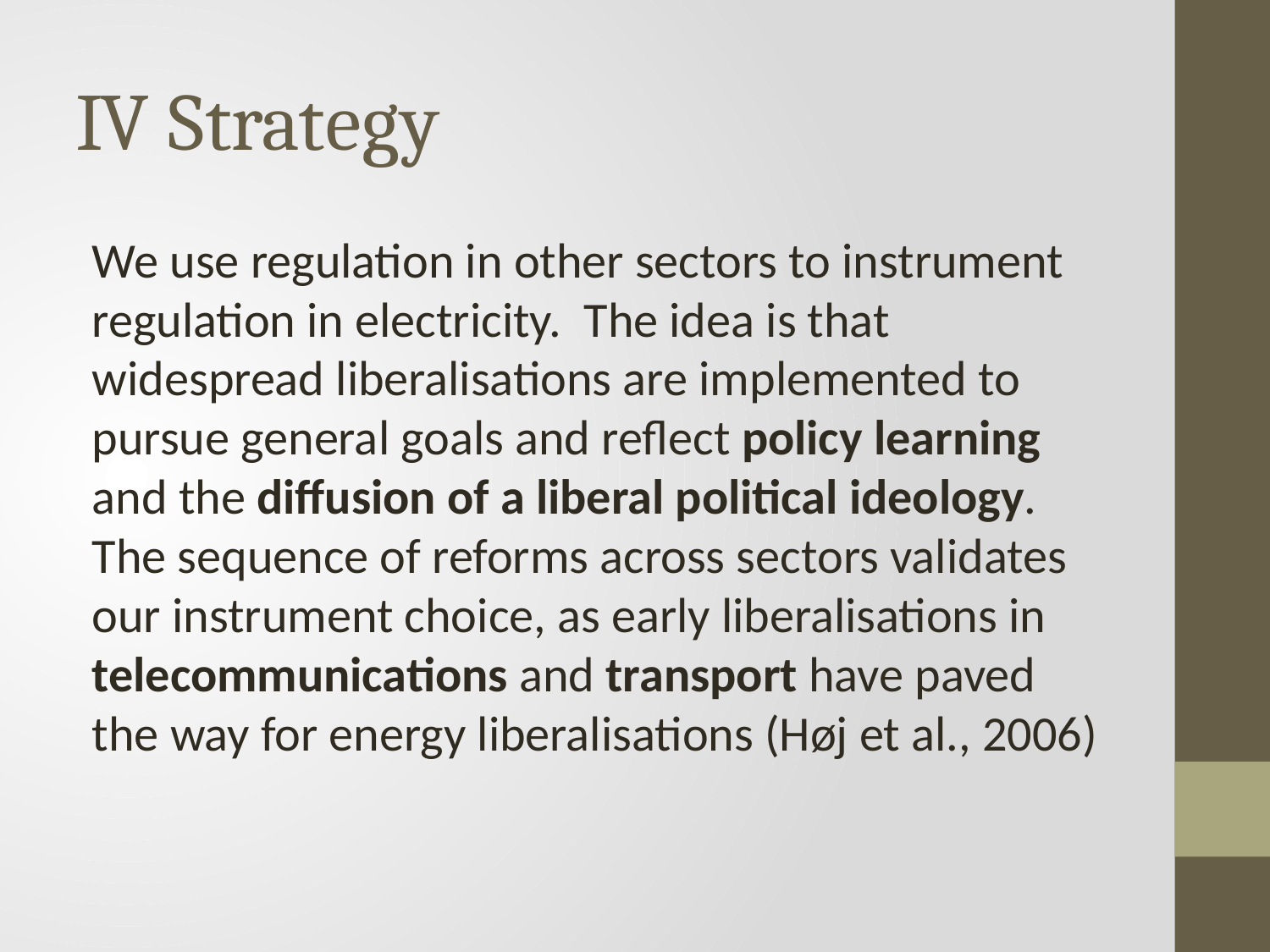

# IV Strategy
We use regulation in other sectors to instrument regulation in electricity.  The idea is that widespread liberalisations are implemented to pursue general goals and reflect policy learning and the diffusion of a liberal political ideology. The sequence of reforms across sectors validates our instrument choice, as early liberalisations in telecommunications and transport have paved the way for energy liberalisations (Høj et al., 2006)